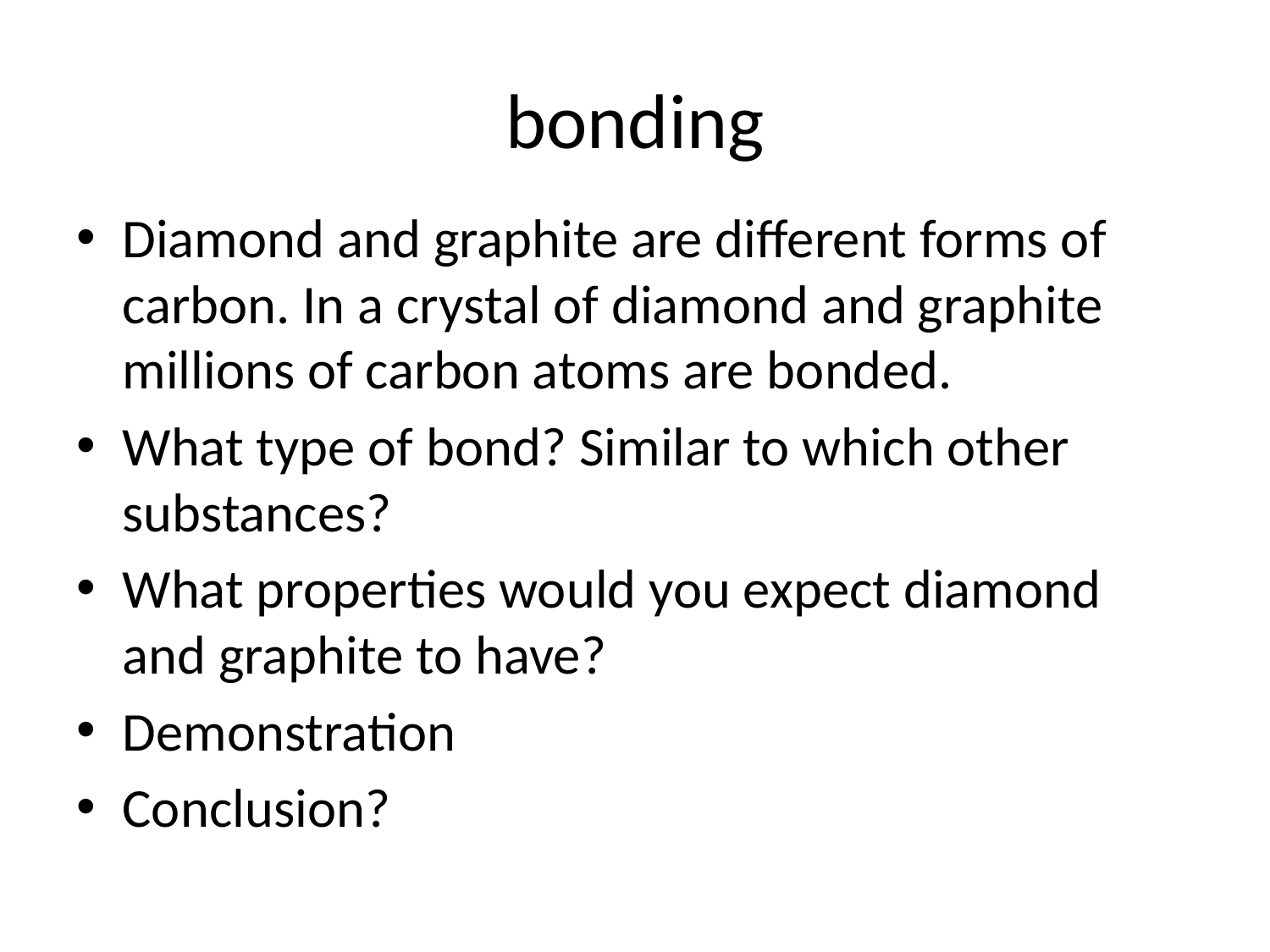

# bonding
Diamond and graphite are different forms of carbon. In a crystal of diamond and graphite millions of carbon atoms are bonded.
What type of bond? Similar to which other substances?
What properties would you expect diamond and graphite to have?
Demonstration
Conclusion?